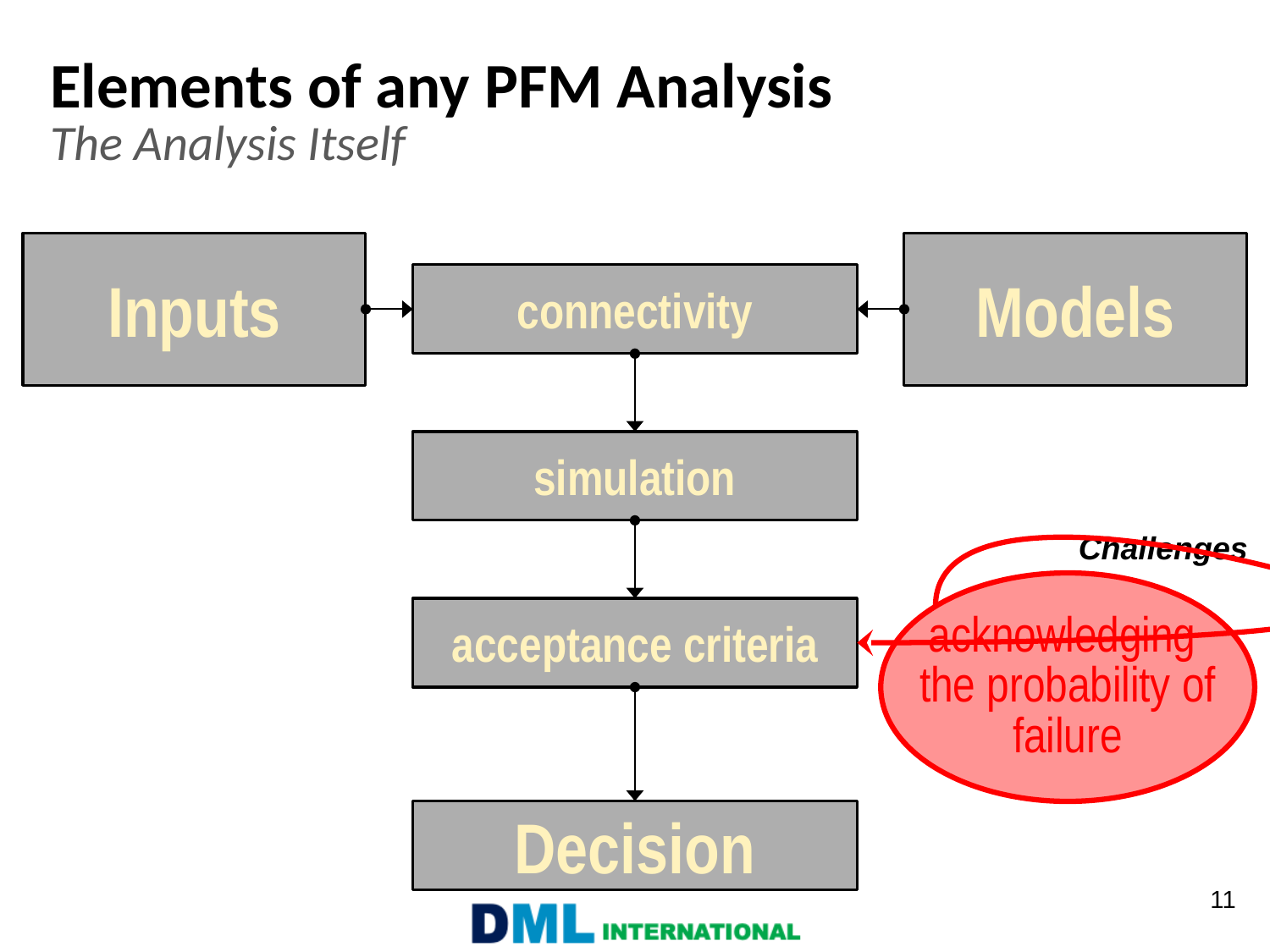

# Elements of any PFM Analysis The Analysis Itself
Inputs
Models
connectivity
simulation
Challenges
acknowledging
the probability of
failure
acceptance criteria
Decision